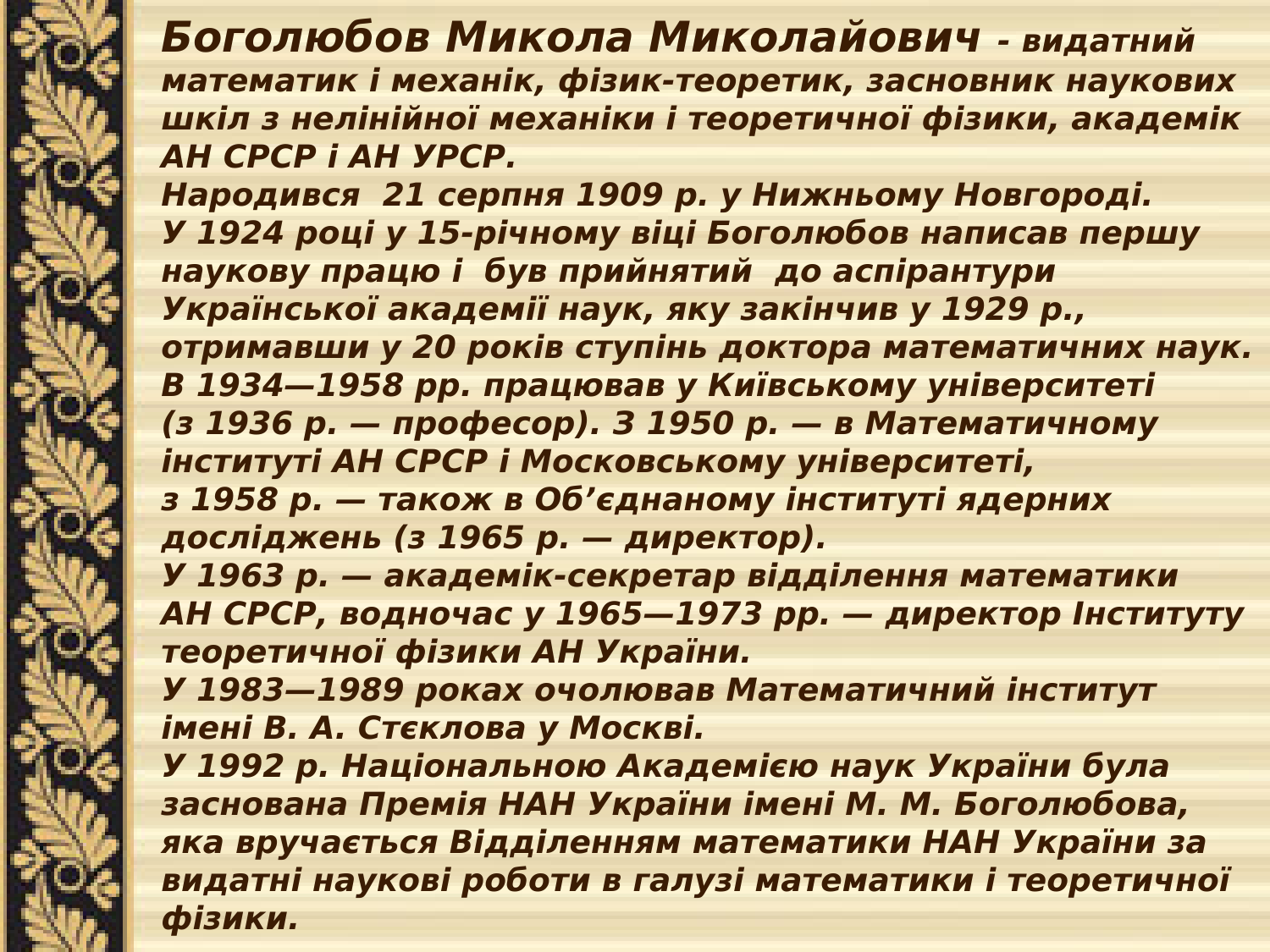

Боголюбов Микола Миколайович - видатний математик і механік, фізик-теоретик, засновник наукових шкіл з нелінійної механіки і теоретичної фізики, академік АН СРСР і АН УРСР.
Народився  21 серпня 1909 р. у Нижньому Новгороді.
У 1924 році у 15-річному віці Боголюбов написав першу наукову працю і  був прийнятий  до аспірантури Української академії наук, яку закінчив у 1929 р., отримавши у 20 років ступінь доктора математичних наук.
В 1934—1958 рр. працював у Київському університеті
(з 1936 р. — професор). З 1950 р. — в Математичному інституті АН СРСР і Московському університеті,
з 1958 р. — також в Об’єднаному інституті ядерних досліджень (з 1965 р. — директор).
У 1963 р. — академік-секретар відділення математики
АН СРСР, водночас у 1965—1973 рр. — директор Інституту теоретичної фізики АН України.
У 1983—1989 роках очолював Математичний інститут імені В. А. Стєклова у Москві.
У 1992 р. Національною Академією наук України була заснована Премія НАН України імені М. М. Боголюбова, яка вручається Відділенням математики НАН України за видатні наукові роботи в галузі математики і теоретичної фізики.